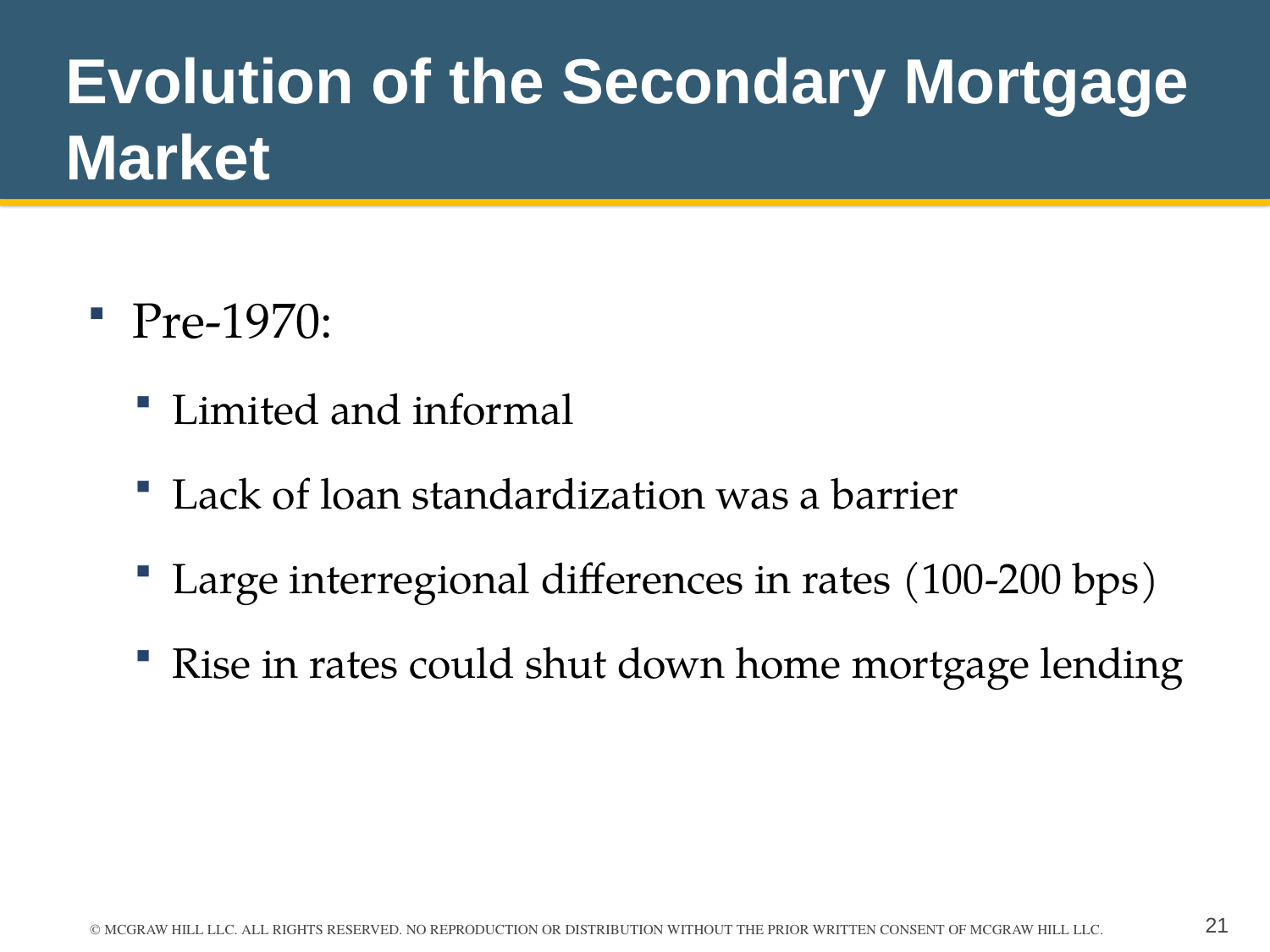

# Evolution of the Secondary Mortgage Market
Pre-1970:
Limited and informal
Lack of loan standardization was a barrier
Large interregional differences in rates (100-200 bps)
Rise in rates could shut down home mortgage lending
© MCGRAW HILL LLC. ALL RIGHTS RESERVED. NO REPRODUCTION OR DISTRIBUTION WITHOUT THE PRIOR WRITTEN CONSENT OF MCGRAW HILL LLC.
21